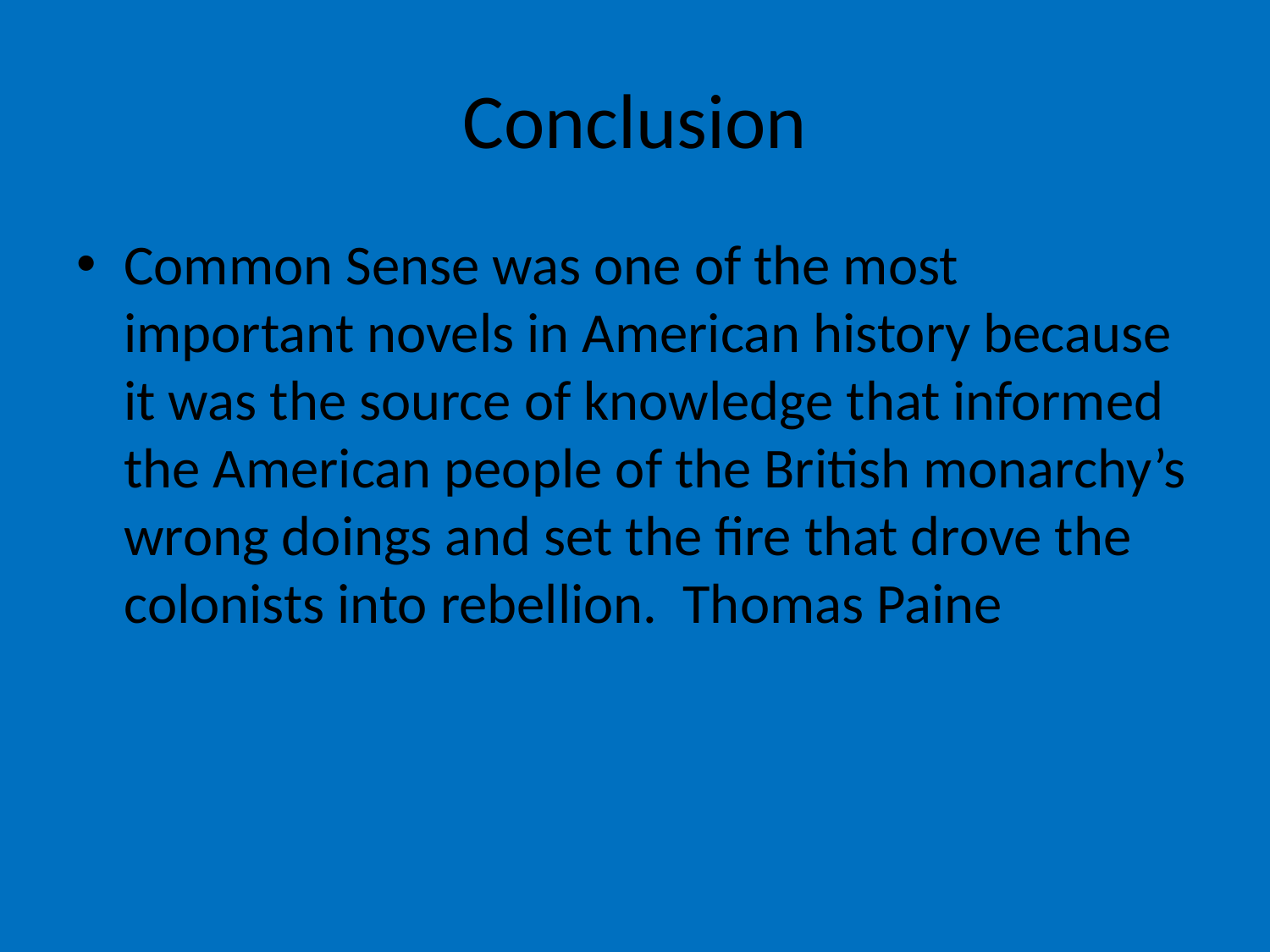

# Conclusion
Common Sense was one of the most important novels in American history because it was the source of knowledge that informed the American people of the British monarchy’s wrong doings and set the fire that drove the colonists into rebellion.  Thomas Paine